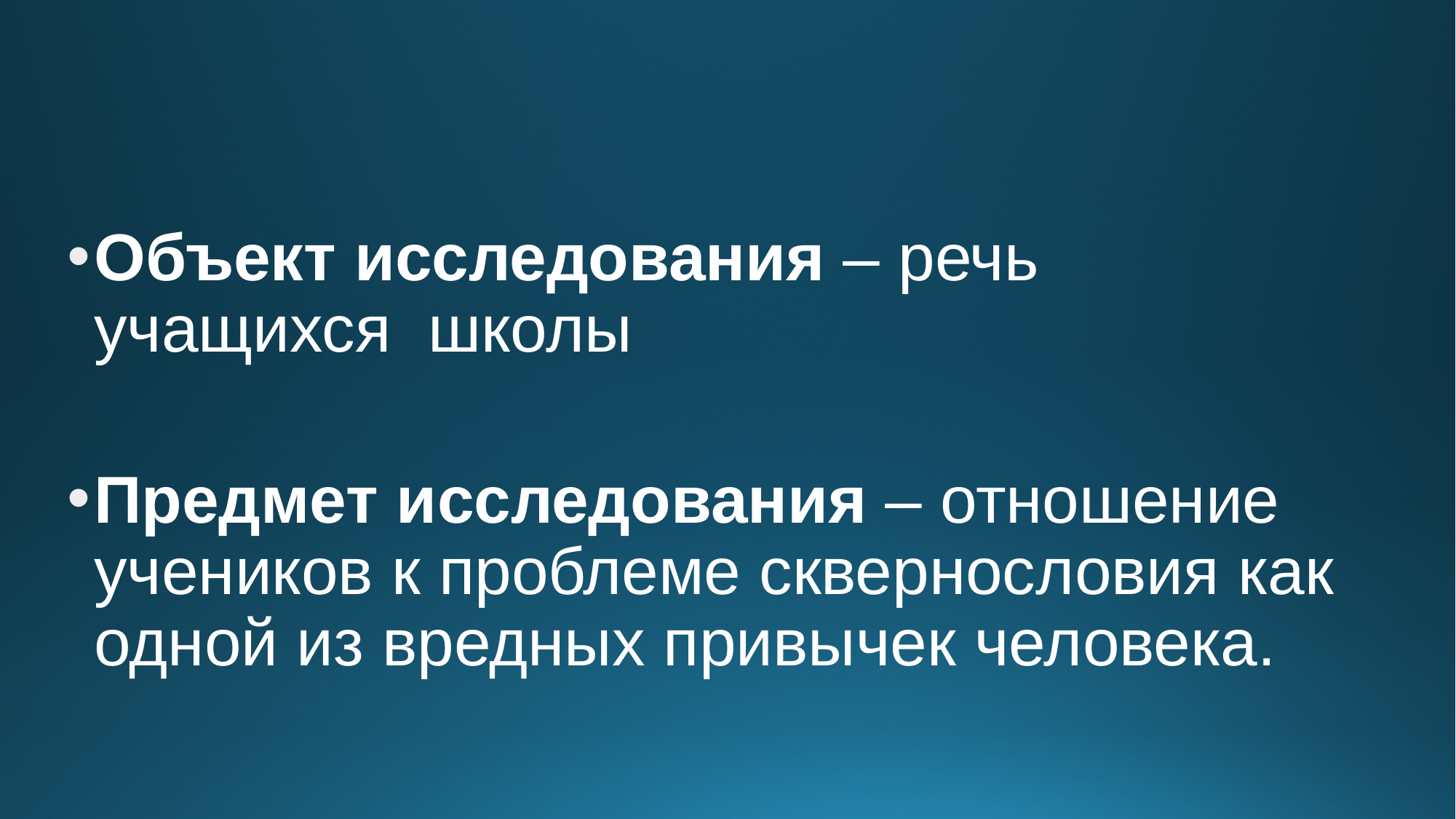

#
Объект исследования – речь учащихся  школы

Предмет исследования – отношение учеников к проблеме сквернословия как одной из вредных привычек человека.